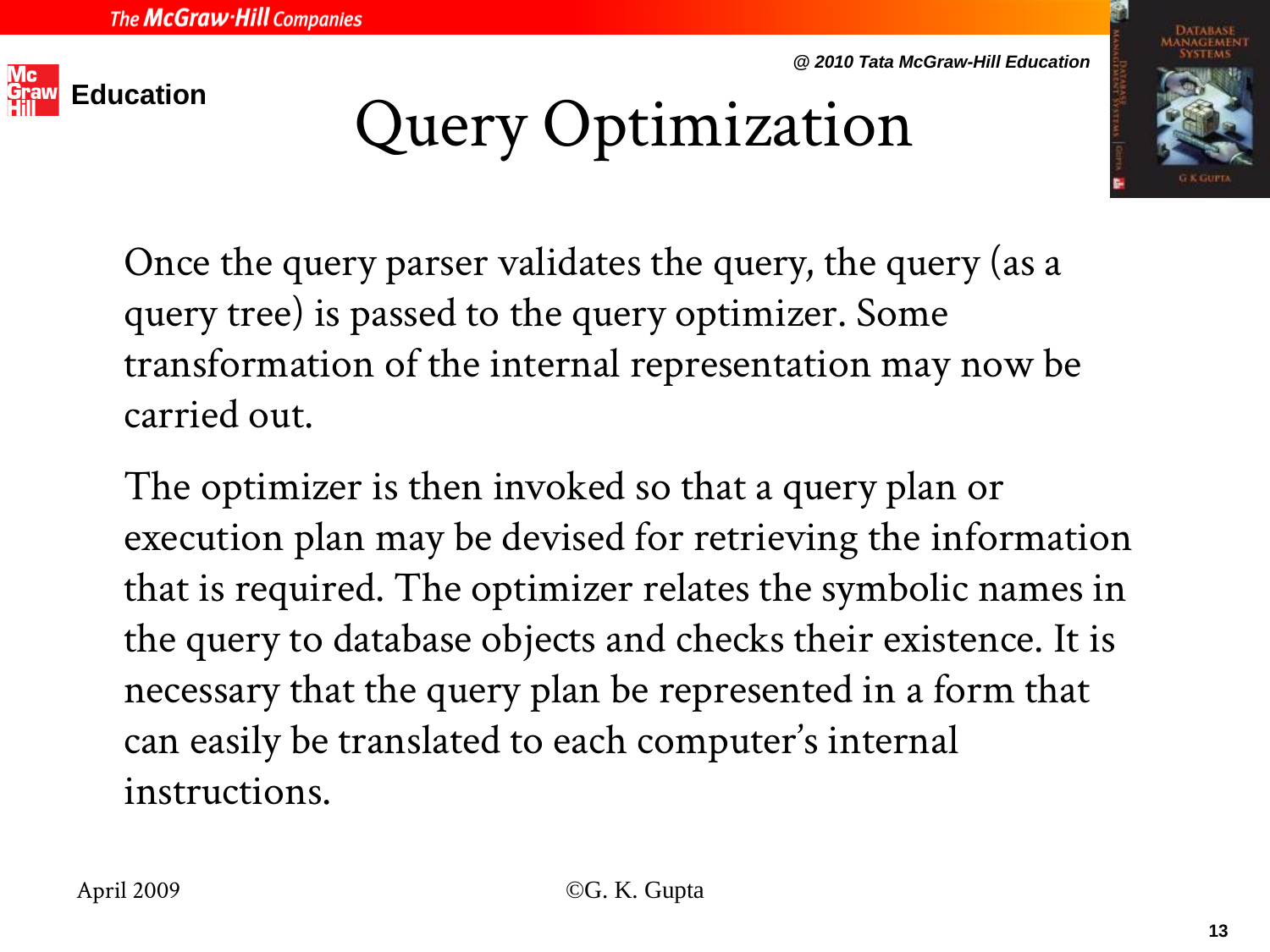

# Query Optimization
Once the query parser validates the query, the query (as a query tree) is passed to the query optimizer. Some transformation of the internal representation may now be carried out.
The optimizer is then invoked so that a query plan or execution plan may be devised for retrieving the information that is required. The optimizer relates the symbolic names in the query to database objects and checks their existence. It is necessary that the query plan be represented in a form that can easily be translated to each computer’s internal instructions.

April 2009
©G. K. Gupta